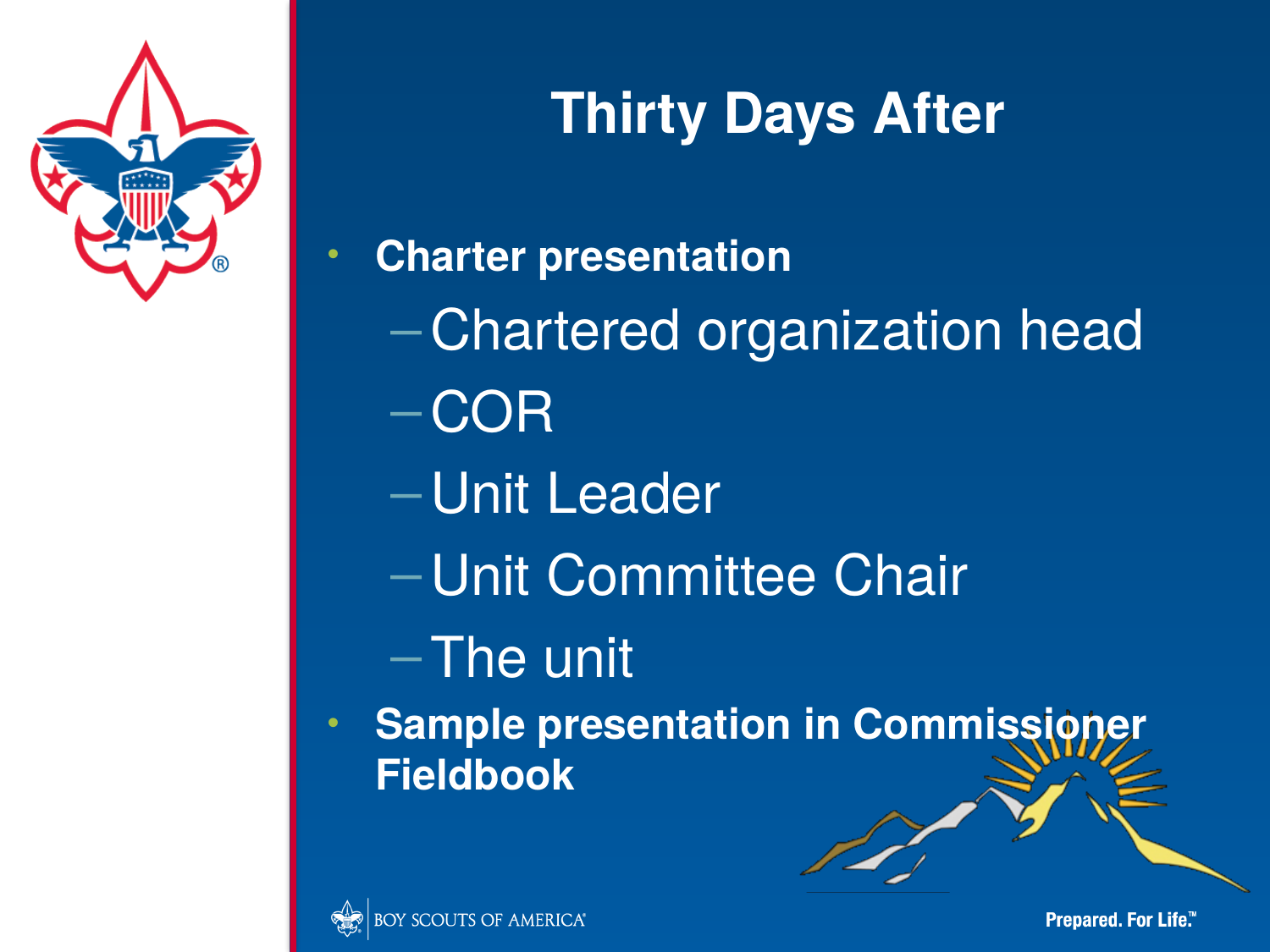

Thirty Days After
Charter presentation
Chartered organization head
COR
Unit Leader
Unit Committee Chair
The unit
Sample presentation in Commissioner Fieldbook